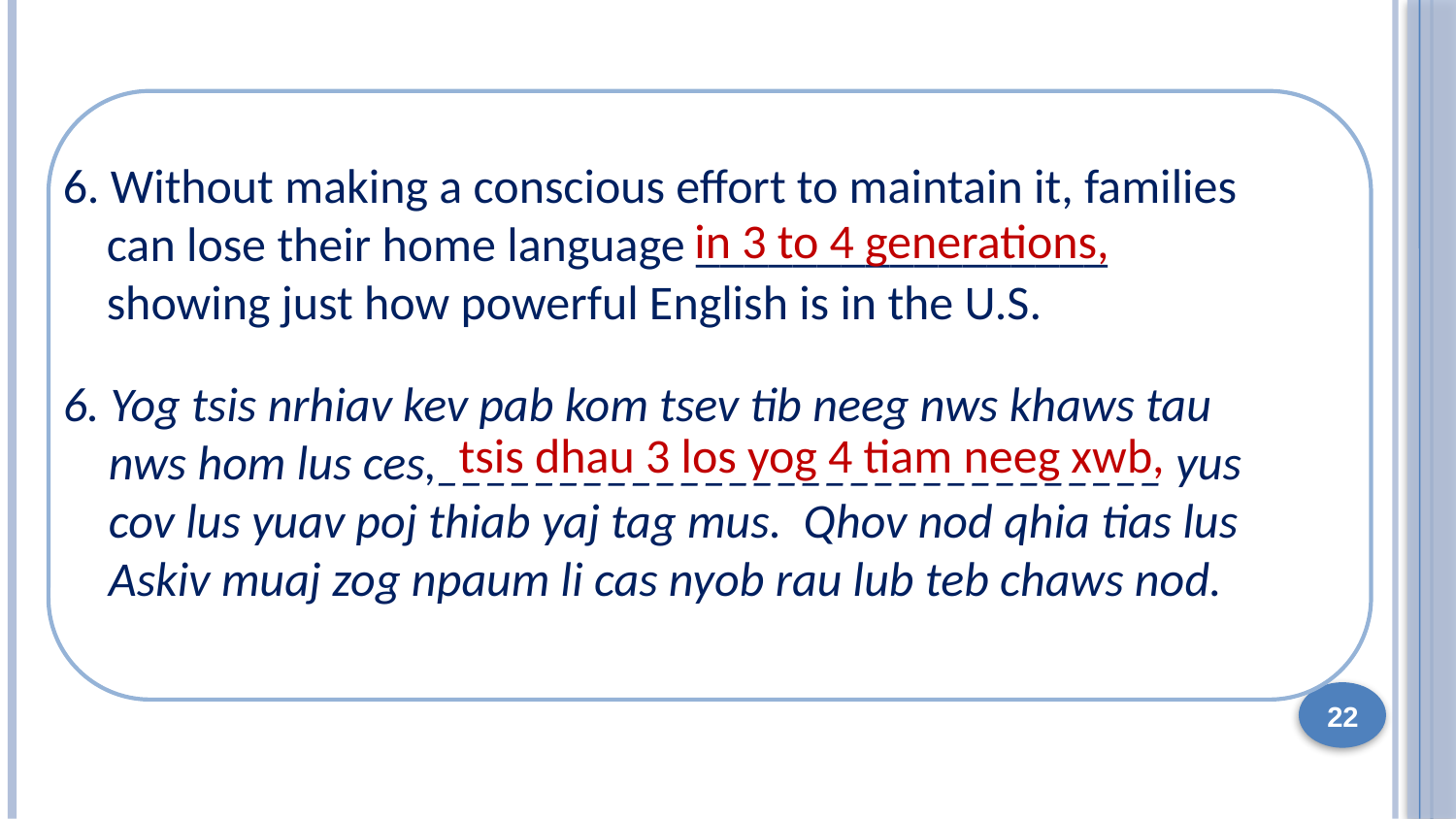

in 3 or 4 generations
6. Without making a conscious effort to maintain it, families
    can lose their home language _________________
    showing just how powerful English is in the U.S.
in 3 to 4 generations,
6. Yog tsis nrhiav kev pab kom tsev tib neeg nws khaws tau nws hom lus ces,______________________________ yus cov lus yuav poj thiab yaj tag mus.  Qhov nod qhia tias lus Askiv muaj zog npaum li cas nyob rau lub teb chaws nod.
tsis dhau 3 los yog 4 tiam neeg xwb,
22